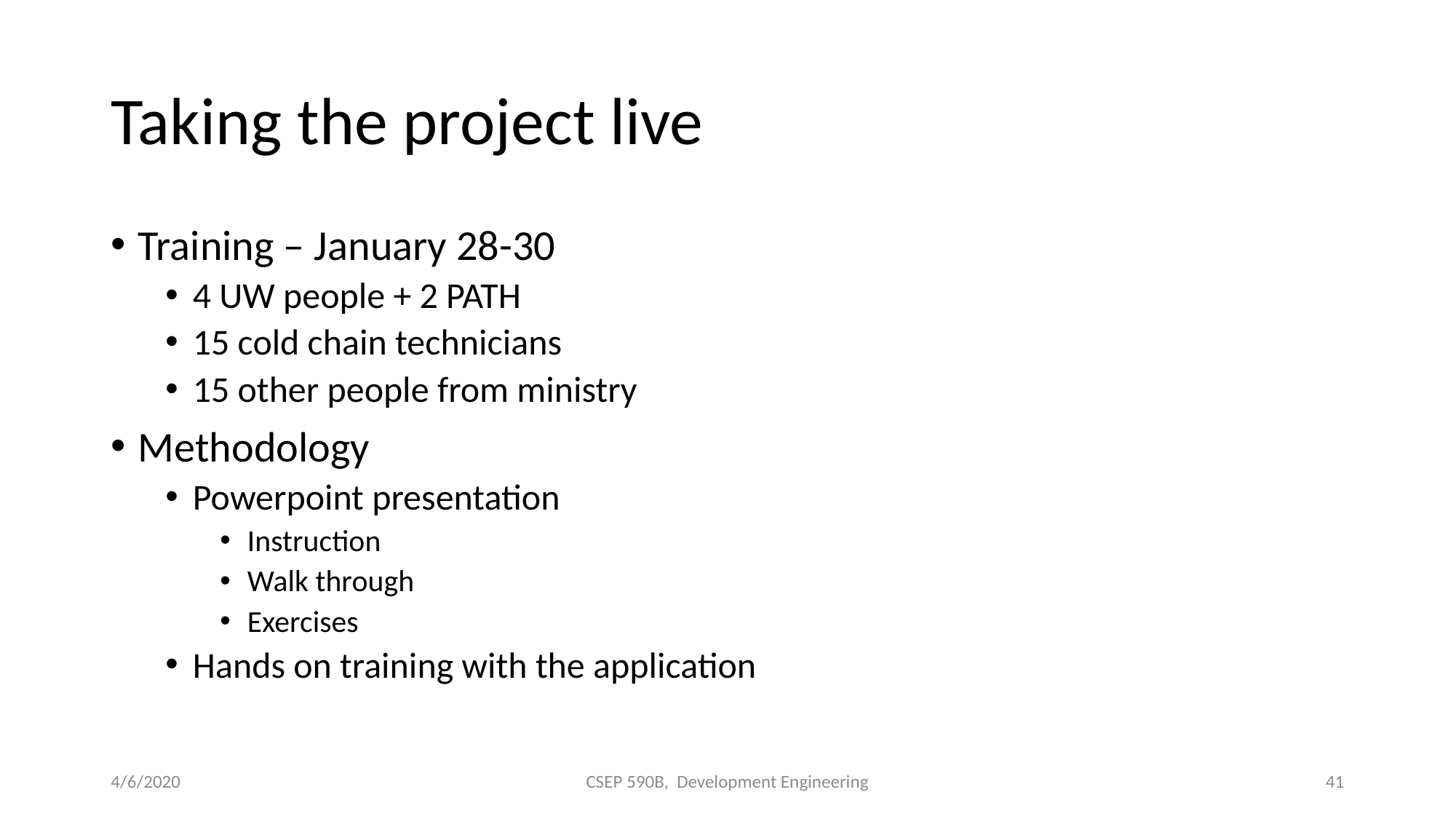

# Taking the project live
Training – January 28-30
4 UW people + 2 PATH
15 cold chain technicians
15 other people from ministry
Methodology
Powerpoint presentation
Instruction
Walk through
Exercises
Hands on training with the application
4/6/2020
CSEP 590B,  Development Engineering
41